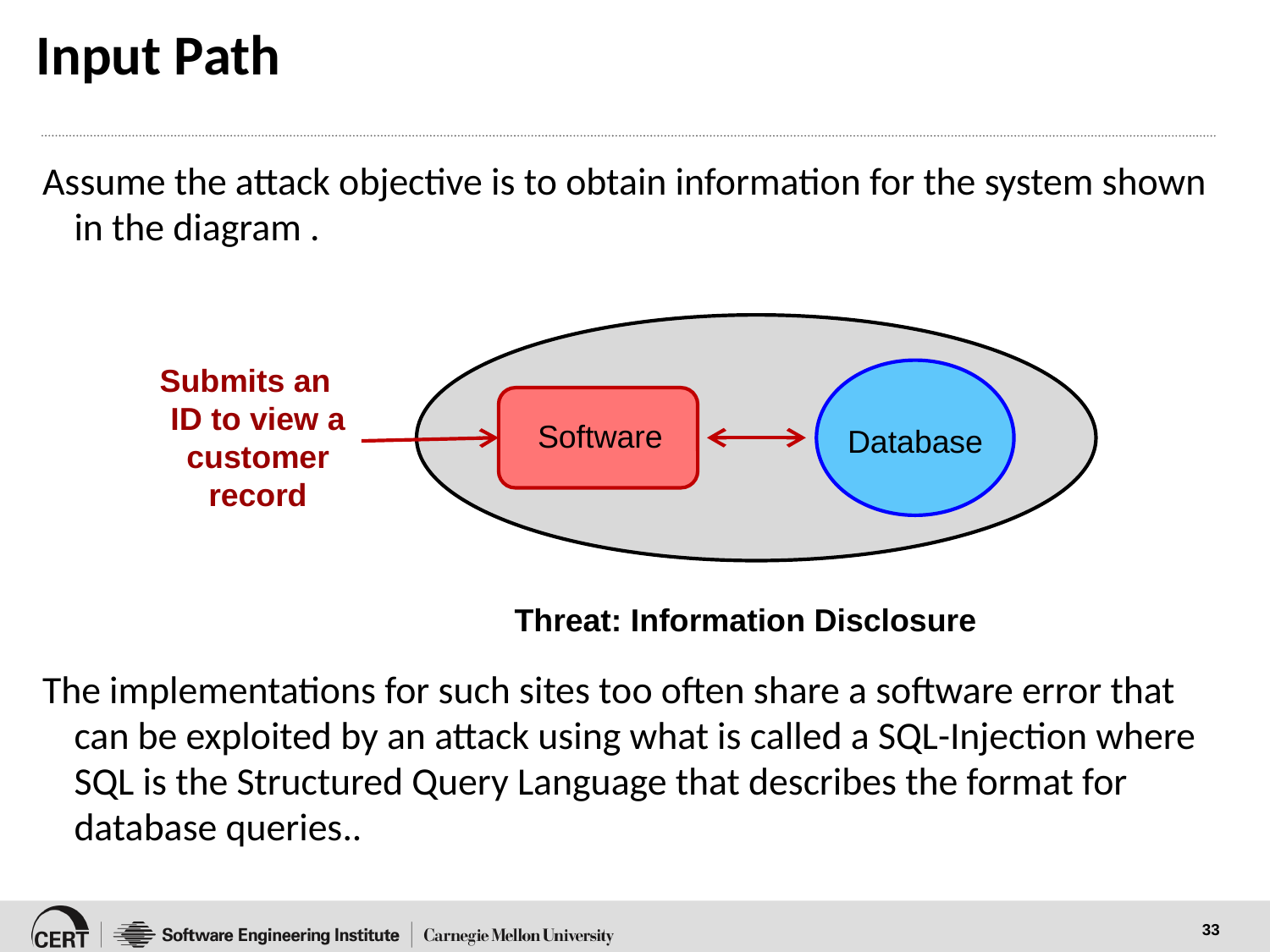

# Input Path
Assume the attack objective is to obtain information for the system shown in the diagram .

The implementations for such sites too often share a software error that can be exploited by an attack using what is called a SQL-Injection where SQL is the Structured Query Language that describes the format for database queries..

Submits an ID to view a customer record

Database

Software
Threat: Information Disclosure